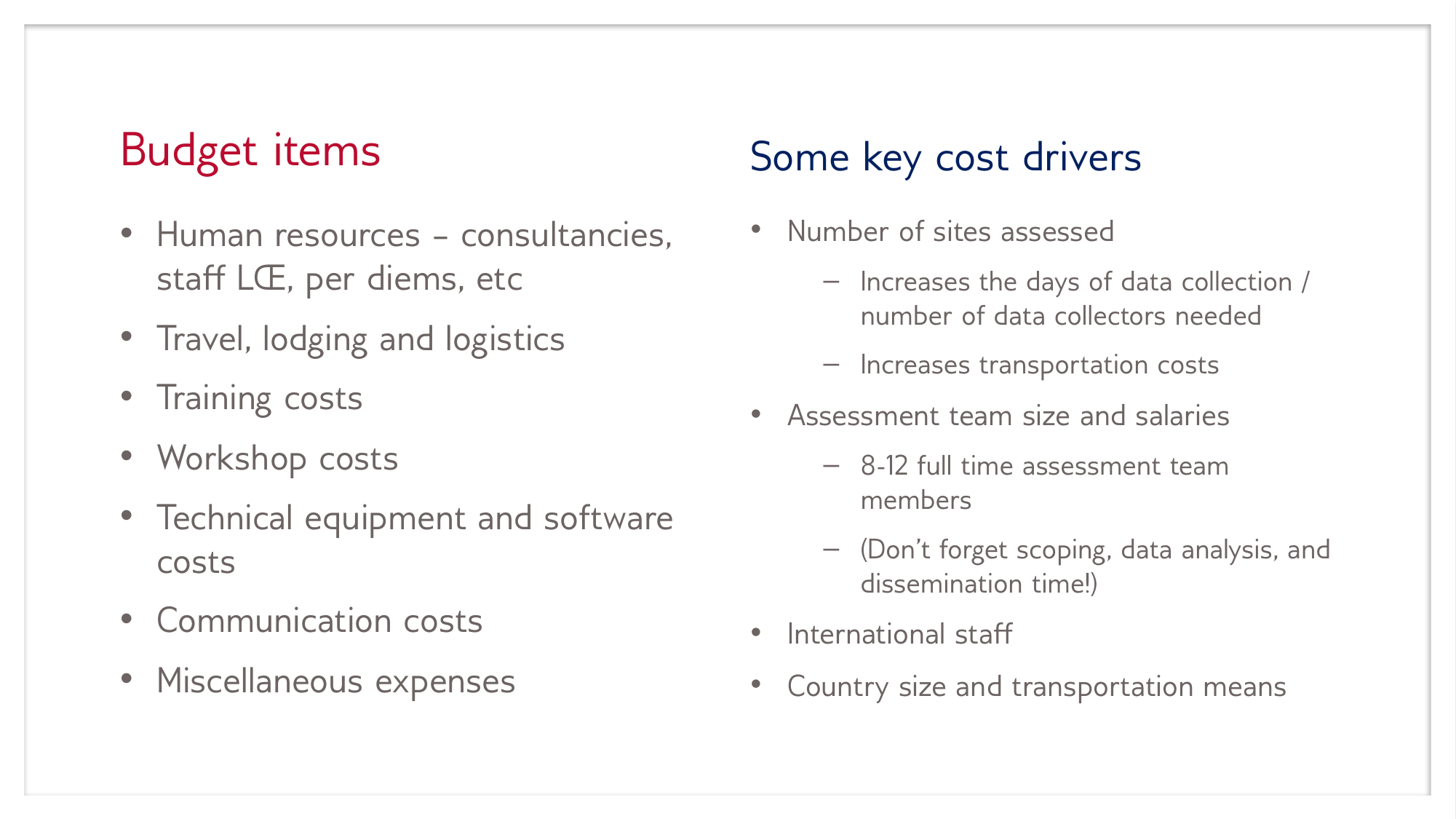

# Budget items
Some key cost drivers
Human resources – consultancies, staff LOE, per diems, etc
Travel, lodging and logistics
Training costs
Workshop costs
Technical equipment and software costs
Communication costs
Miscellaneous expenses

Number of sites assessed
Increases the days of data collection / number of data collectors needed
Increases transportation costs
Assessment team size and salaries
8-12 full time assessment team members
(Don’t forget scoping, data analysis, and dissemination time!)
International staff
Country size and transportation means